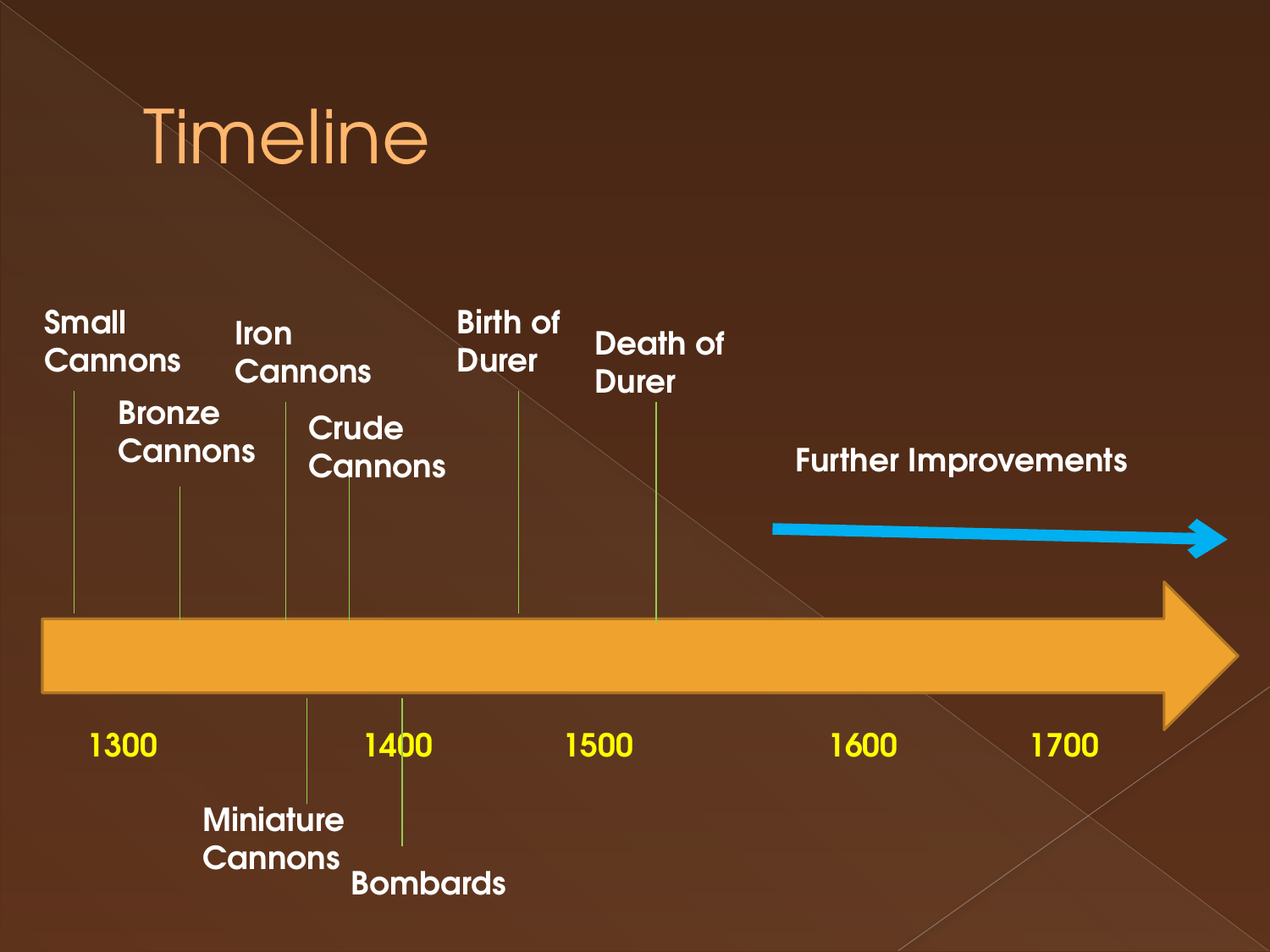

# Timeline
Small Cannons
Birth of Durer
Iron Cannons
Death of Durer
Bronze Cannons
Crude
Cannons
Further Improvements

1300
1400
1500
1600
1700
Miniature Cannons
Bombards